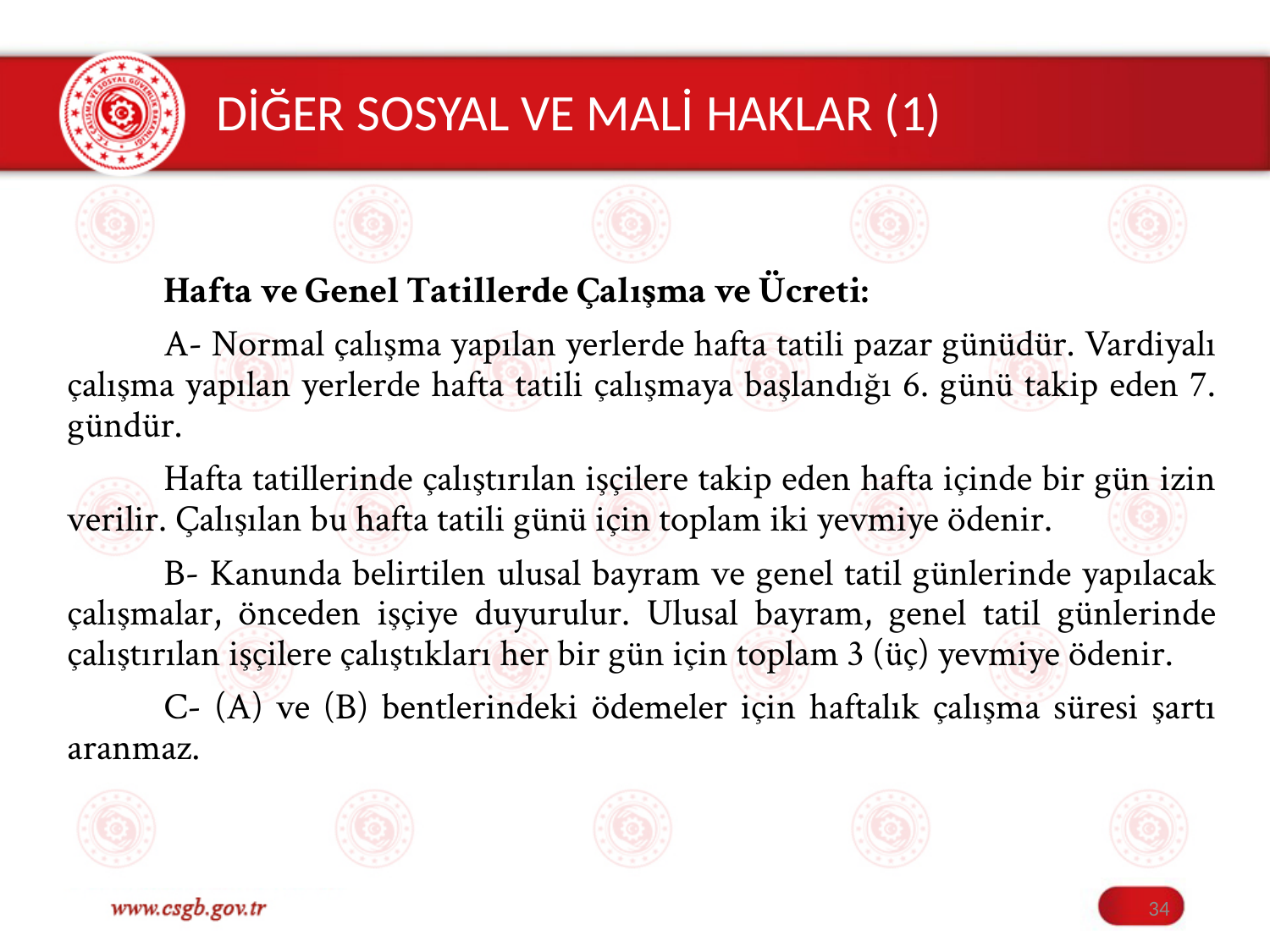

# DİĞER SOSYAL VE MALİ HAKLAR (1)
	Hafta ve Genel Tatillerde Çalışma ve Ücreti:
	A- Normal çalışma yapılan yerlerde hafta tatili pazar günüdür. Vardiyalı çalışma yapılan yerlerde hafta tatili çalışmaya başlandığı 6. günü takip eden 7. gündür.
	Hafta tatillerinde çalıştırılan işçilere takip eden hafta içinde bir gün izin verilir. Çalışılan bu hafta tatili günü için toplam iki yevmiye ödenir.
	B- Kanunda belirtilen ulusal bayram ve genel tatil günlerinde yapılacak çalışmalar, önceden işçiye duyurulur. Ulusal bayram, genel tatil günlerinde çalıştırılan işçilere çalıştıkları her bir gün için toplam 3 (üç) yevmiye ödenir.
	C- (A) ve (B) bentlerindeki ödemeler için haftalık çalışma süresi şartı aranmaz.
34